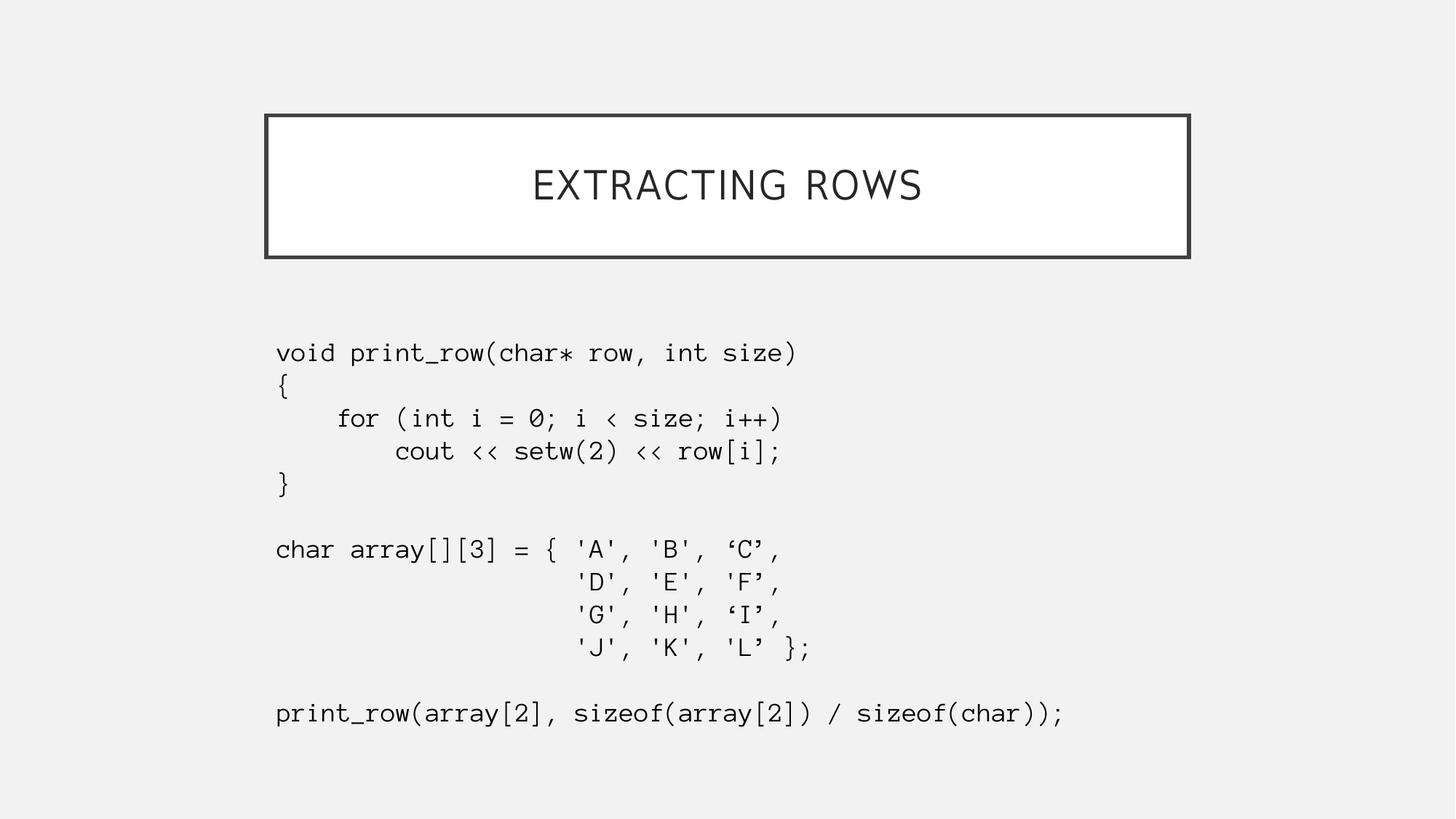

# Extracting Rows
void print_row(char* row, int size)
{
    for (int i = 0; i < size; i++)
        cout << setw(2) << row[i];
}

char array[][3] = { 'A', 'B', ‘C’,
                    'D', 'E', 'F’,
                    'G', 'H', ‘I’,
                    'J', 'K', 'L’ };

print_row(array[2], sizeof(array[2]) / sizeof(char));